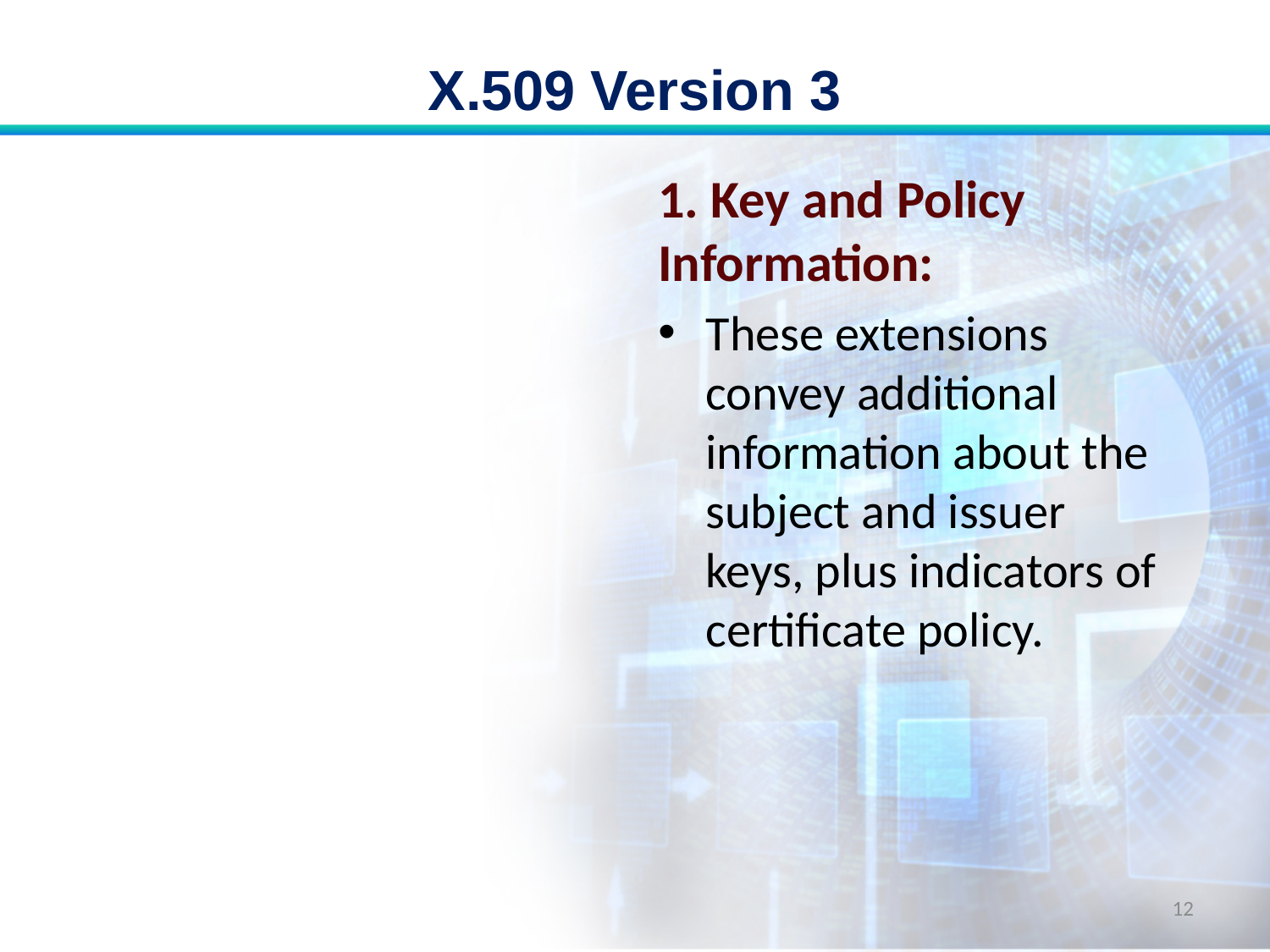

# X.509 Version 3
1. Key and Policy Information:
These extensions convey additional information about the subject and issuer keys, plus indicators of certificate policy.
12